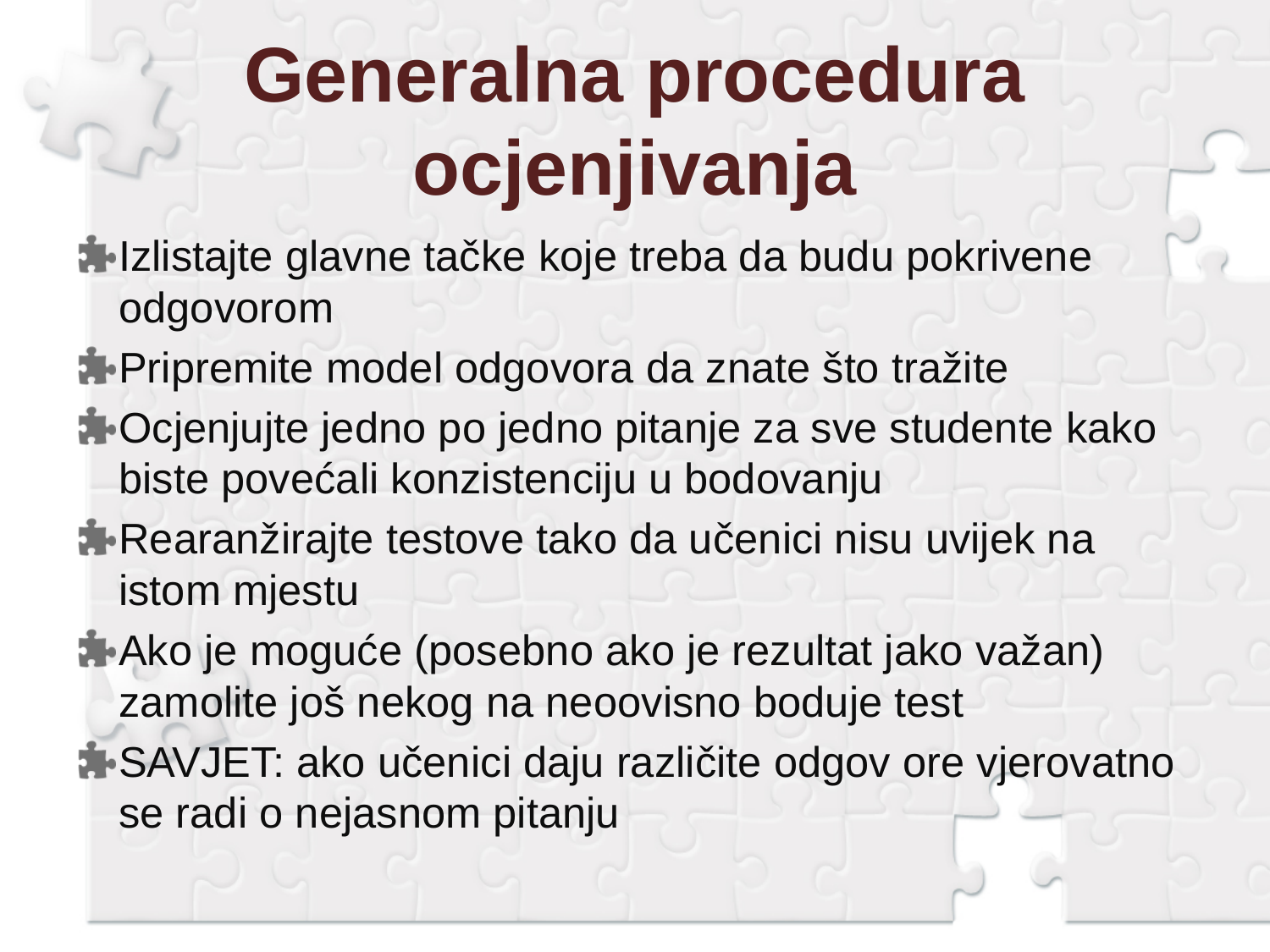

# Generalna procedura ocjenjivanja
Izlistajte glavne tačke koje treba da budu pokrivene odgovorom
Pripremite model odgovora da znate što tražite
Ocjenjujte jedno po jedno pitanje za sve studente kako biste povećali konzistenciju u bodovanju
Rearanžirajte testove tako da učenici nisu uvijek na istom mjestu
Ako je moguće (posebno ako je rezultat jako važan) zamolite još nekog na neoovisno boduje test
SAVJET: ako učenici daju različite odgov ore vjerovatno se radi o nejasnom pitanju